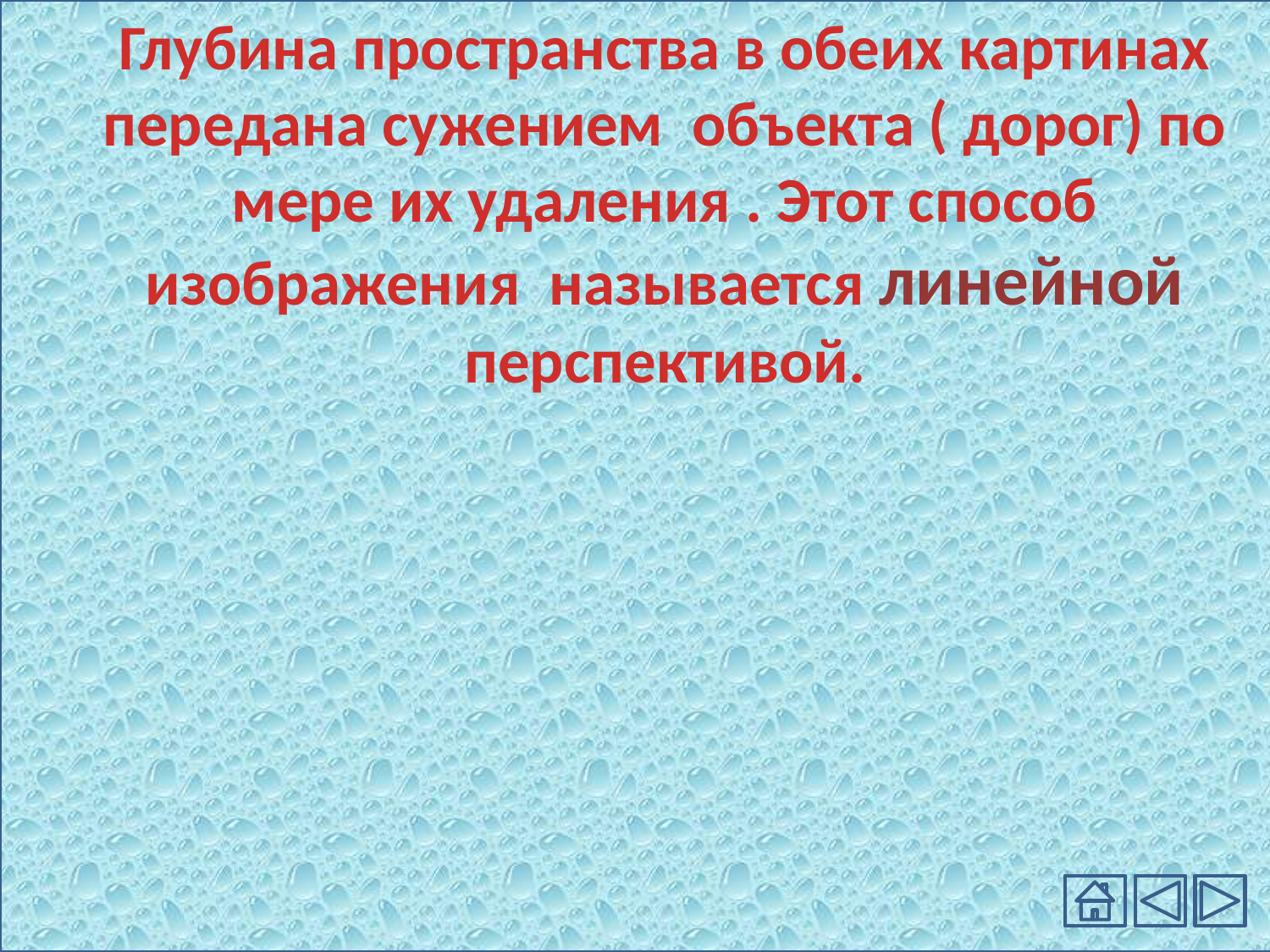

Глубина пространства в обеих картинах передана сужением  объекта ( дорог) по мере их удаления . Этот способ изображения  называется линейной перспективой.